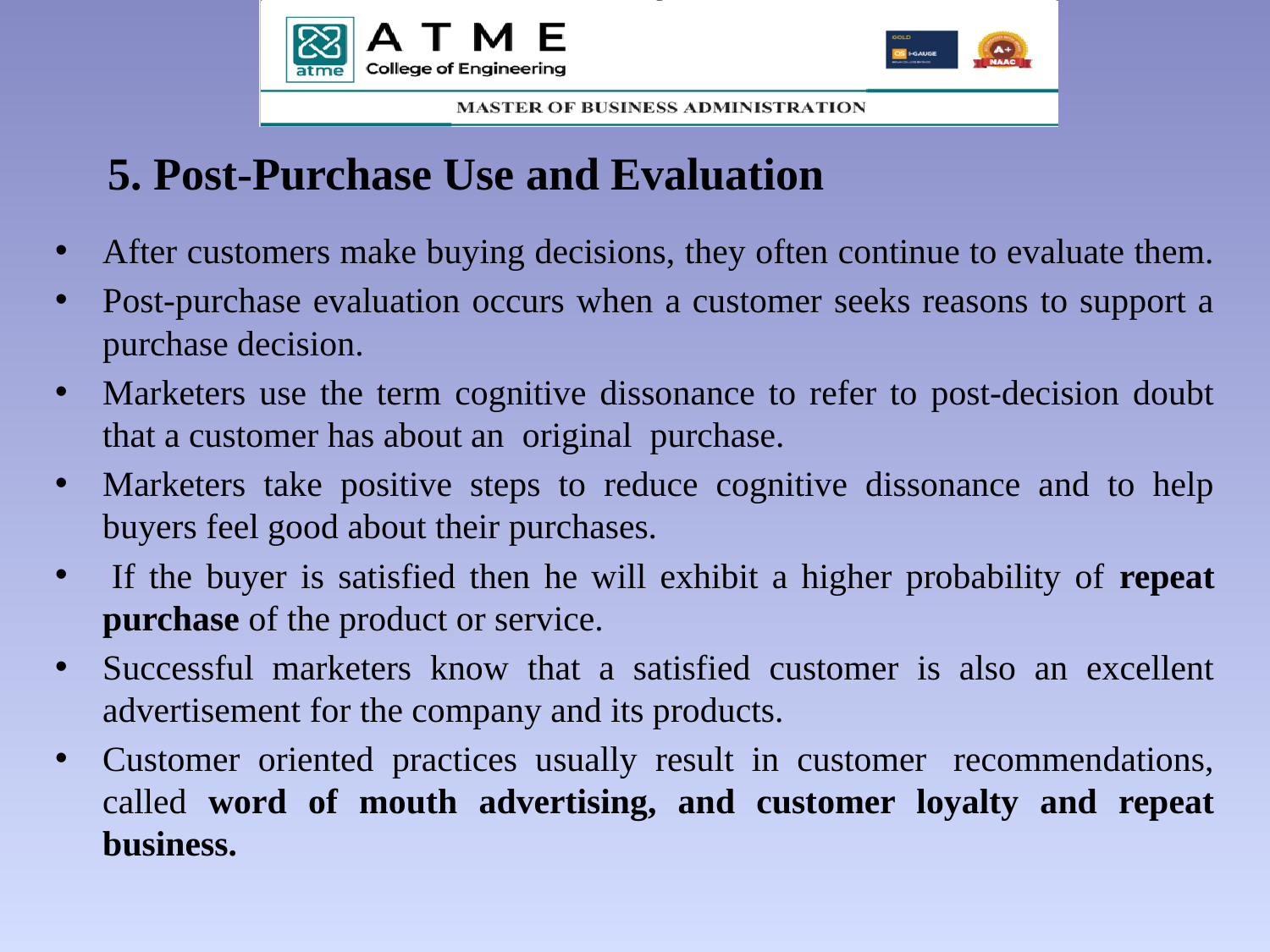

# 5. Post-Purchase Use and Evaluation
After customers make buying decisions, they often continue to evaluate them.
Post-purchase evaluation occurs when a customer seeks reasons to support a purchase decision.
Marketers use the term cognitive dissonance to refer to post-decision doubt that a customer has about an  original  purchase.
Marketers take positive steps to reduce cognitive dissonance and to help buyers feel good about their purchases.
 If the buyer is satisfied then he will exhibit a higher probability of repeat purchase of the product or service.
Successful marketers know that a satisfied customer is also an excellent advertisement for the company and its products.
Customer oriented practices usually result in customer  recommendations, called word of mouth advertising, and customer loyalty and repeat business.